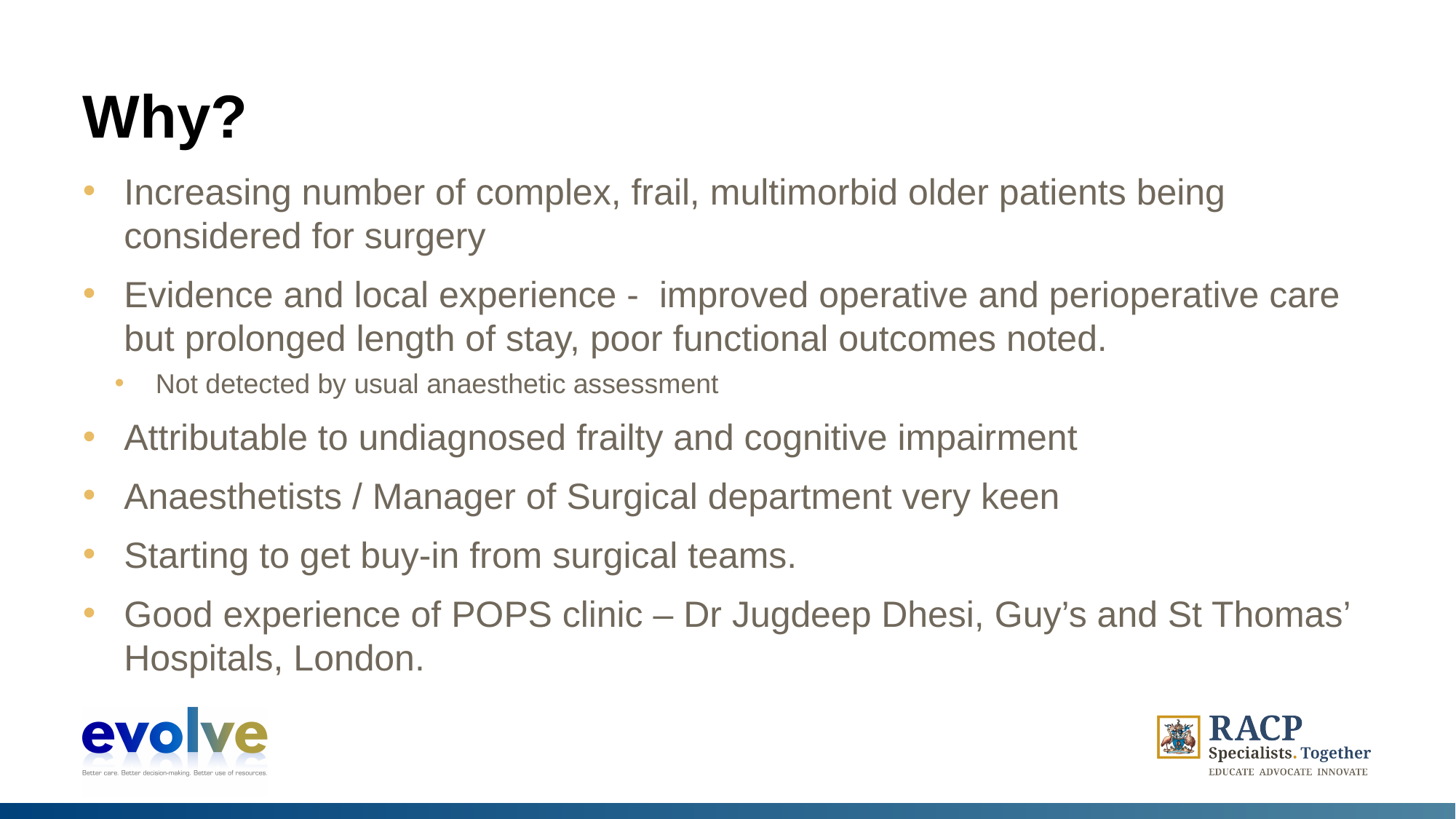

# Why?
Increasing number of complex, frail, multimorbid older patients being considered for surgery
Evidence and local experience -  improved operative and perioperative care but prolonged length of stay, poor functional outcomes noted.
Not detected by usual anaesthetic assessment
Attributable to undiagnosed frailty and cognitive impairment
Anaesthetists / Manager of Surgical department very keen
Starting to get buy-in from surgical teams.
Good experience of POPS clinic – Dr Jugdeep Dhesi, Guy’s and St Thomas’ Hospitals, London.